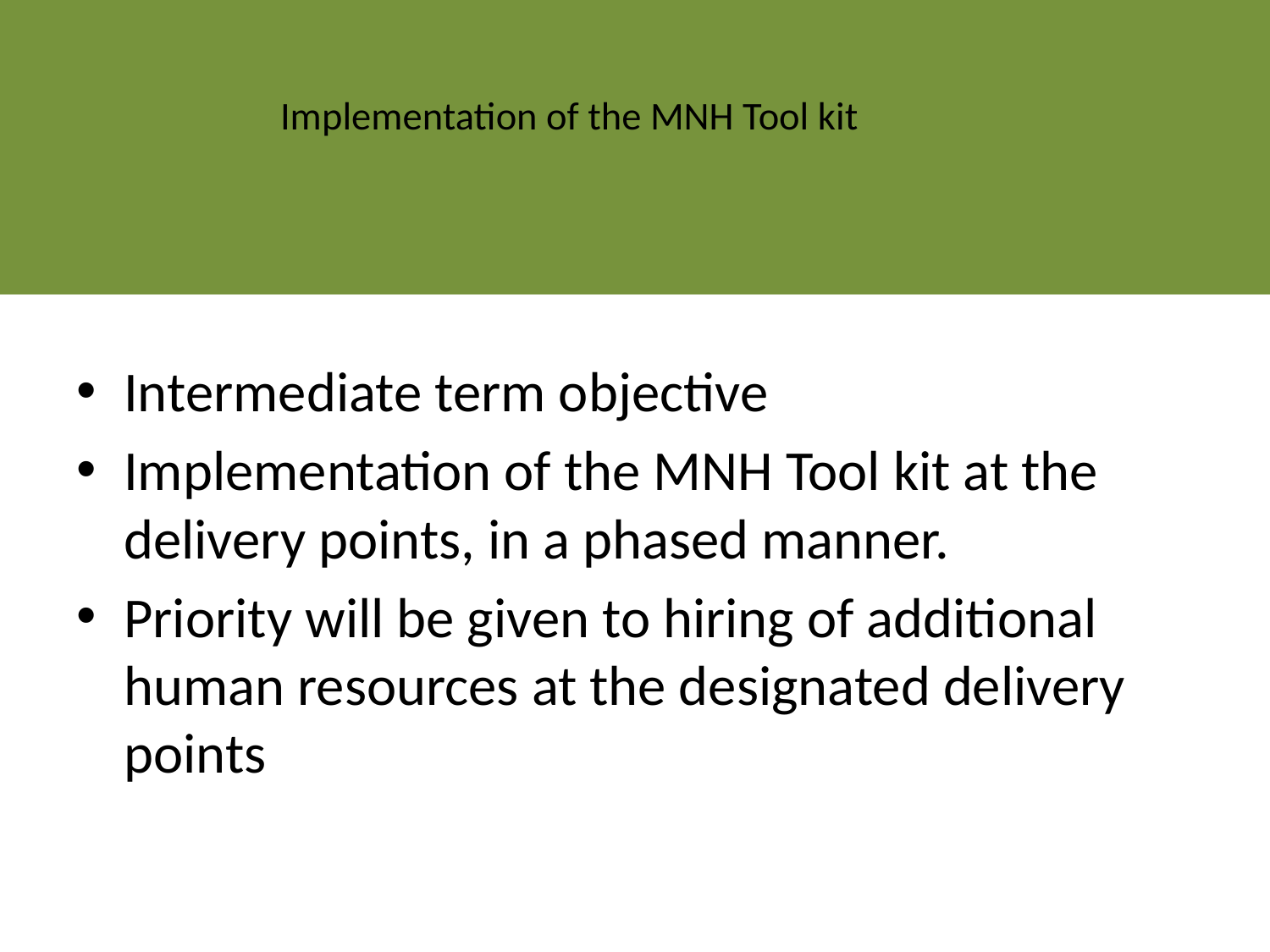

# Implementation of the MNH Tool kit
Intermediate term objective
Implementation of the MNH Tool kit at the delivery points, in a phased manner.
Priority will be given to hiring of additional human resources at the designated delivery points